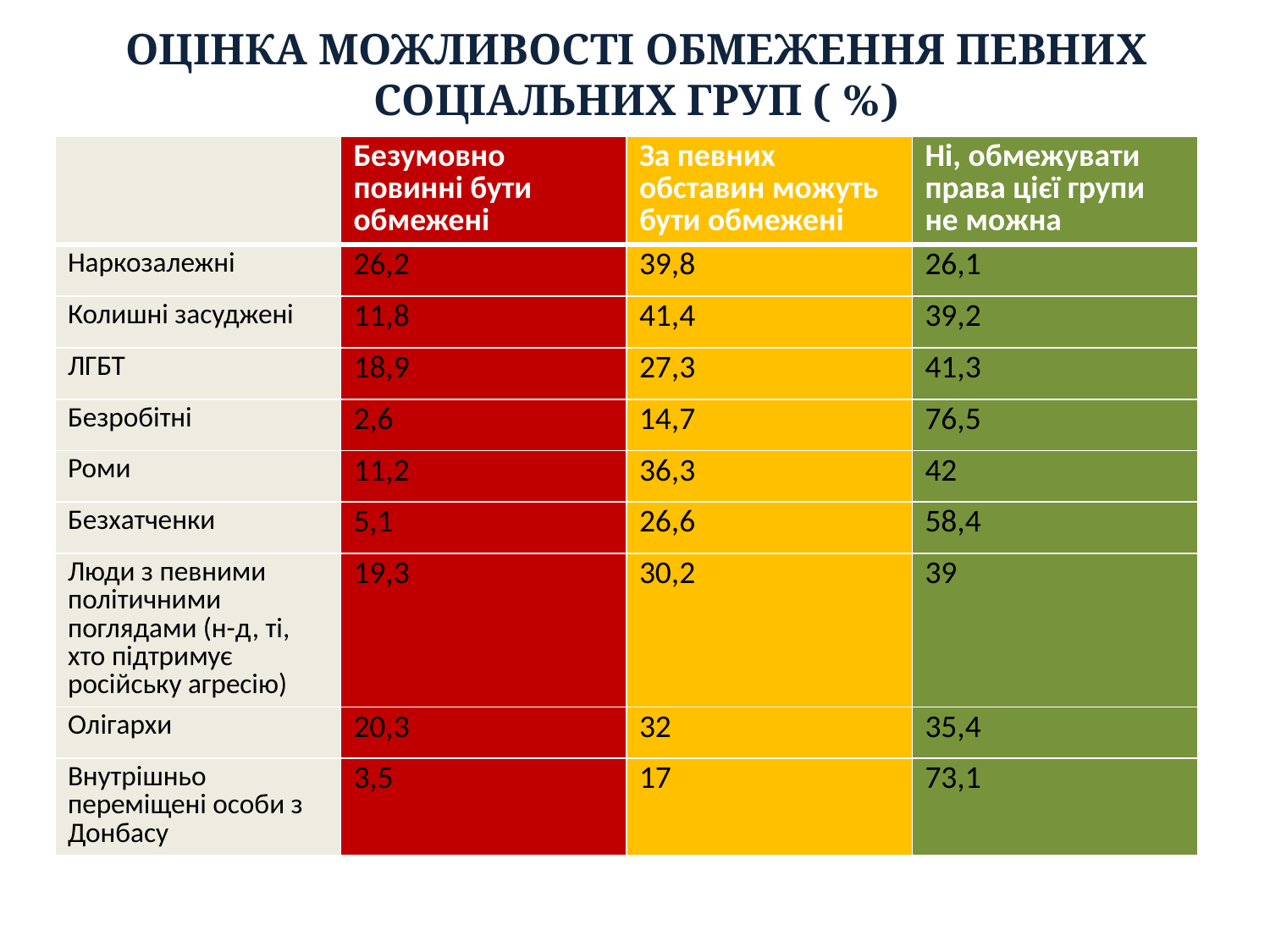

# ОЦІНКА МОЖЛИВОСТІ ОБМЕЖЕННЯ ПЕВНИХ СОЦІАЛЬНИХ ГРУП ( %)
|  | Безумовно повинні бути обмежені | За певних обставин можуть бути обмежені | Ні, обмежувати права цієї групи не можна |
| --- | --- | --- | --- |
| Наркозалежні | 26,2 | 39,8 | 26,1 |
| Колишні засуджені | 11,8 | 41,4 | 39,2 |
| ЛГБТ | 18,9 | 27,3 | 41,3 |
| Безробітні | 2,6 | 14,7 | 76,5 |
| Роми | 11,2 | 36,3 | 42 |
| Безхатченки | 5,1 | 26,6 | 58,4 |
| Люди з певними політичними поглядами (н-д, ті, хто підтримує російську агресію) | 19,3 | 30,2 | 39 |
| Олігархи | 20,3 | 32 | 35,4 |
| Внутрішньо переміщені особи з Донбасу | 3,5 | 17 | 73,1 |